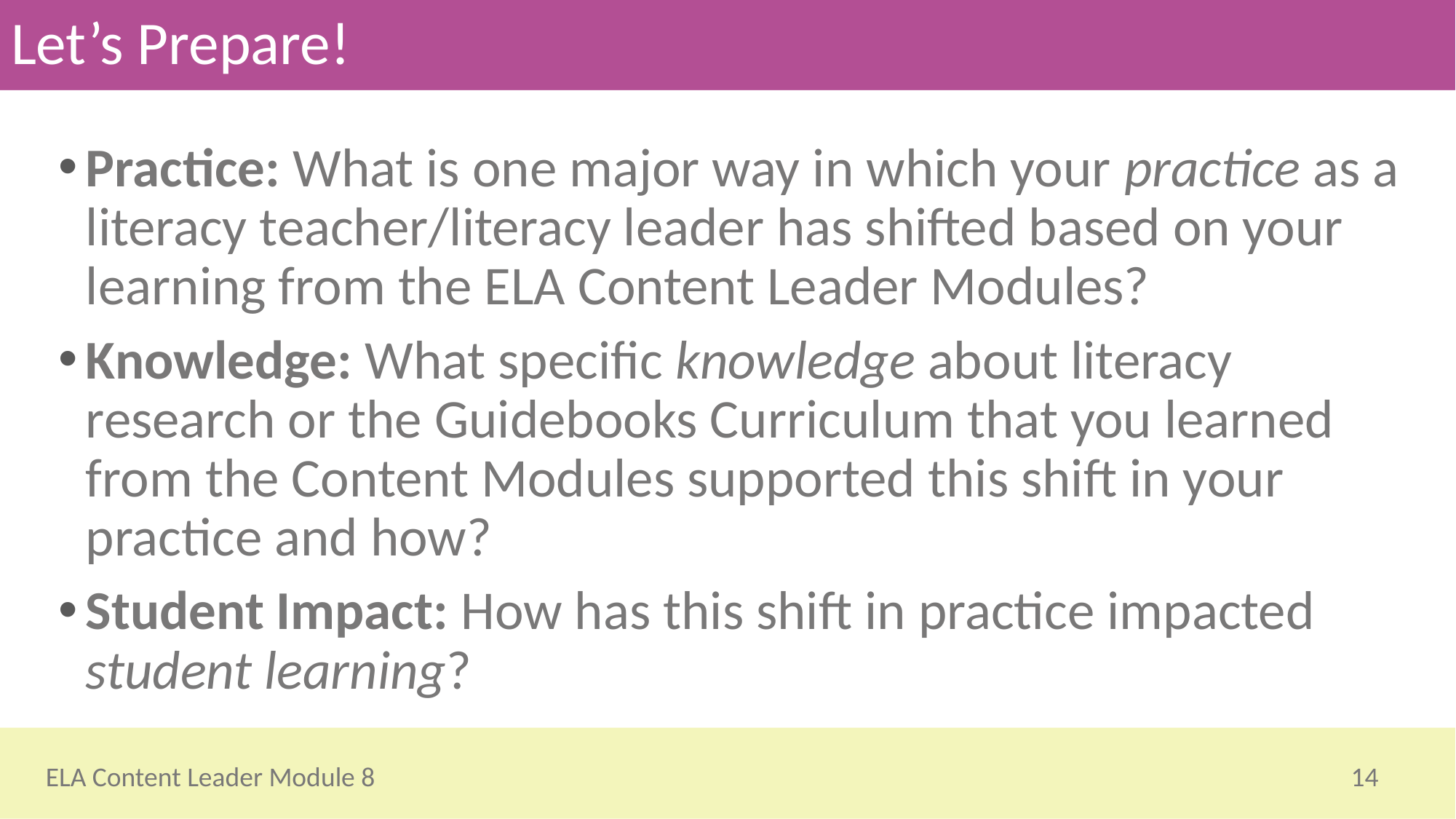

# Let’s Prepare!
Practice: What is one major way in which your practice as a literacy teacher/literacy leader has shifted based on your learning from the ELA Content Leader Modules?
Knowledge: What specific knowledge about literacy research or the Guidebooks Curriculum that you learned from the Content Modules supported this shift in your practice and how?
Student Impact: How has this shift in practice impacted student learning?

14